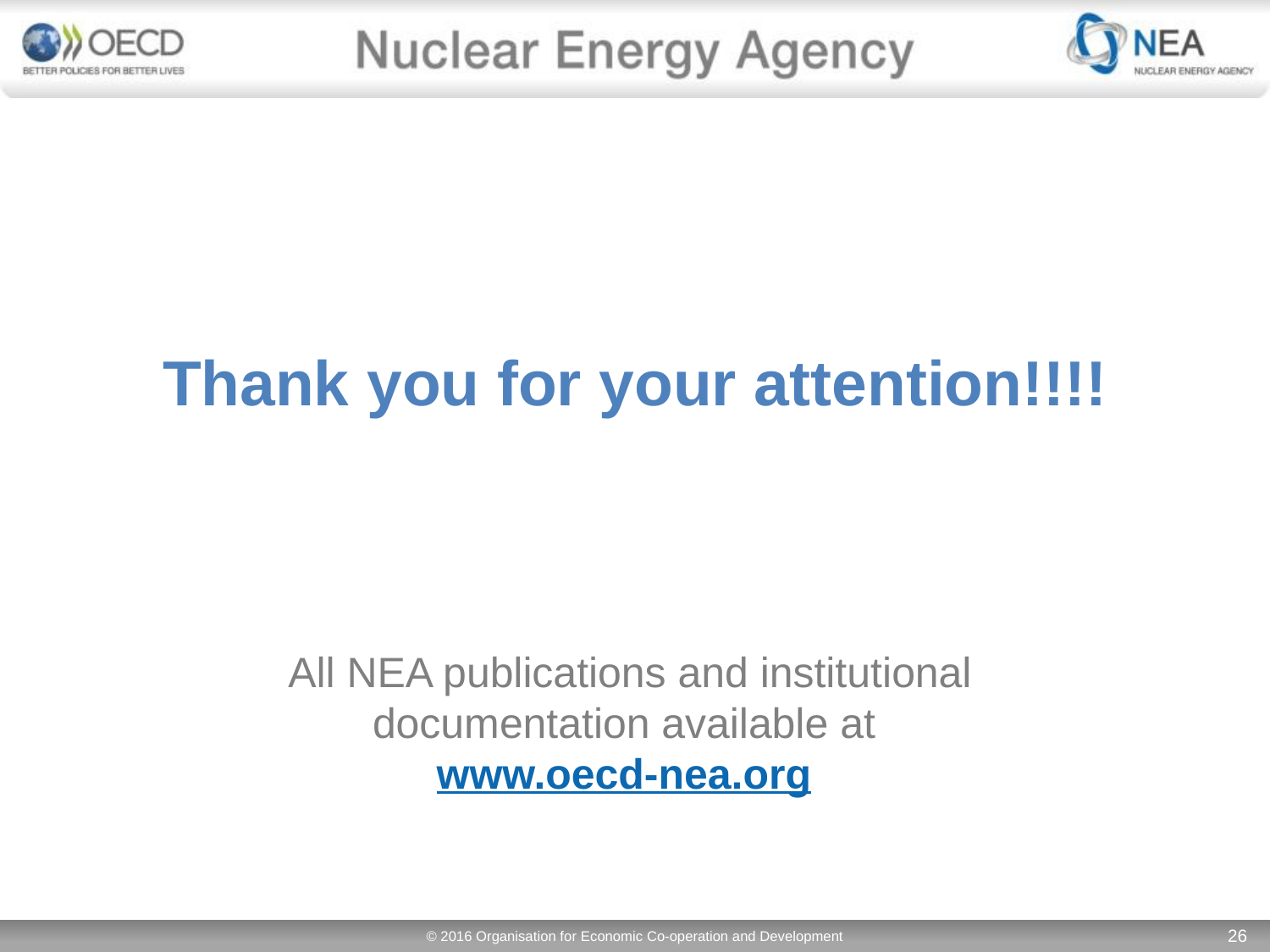

# Thank you for your attention!!!!

All NEA publications and institutional documentation available at
www.oecd-nea.org